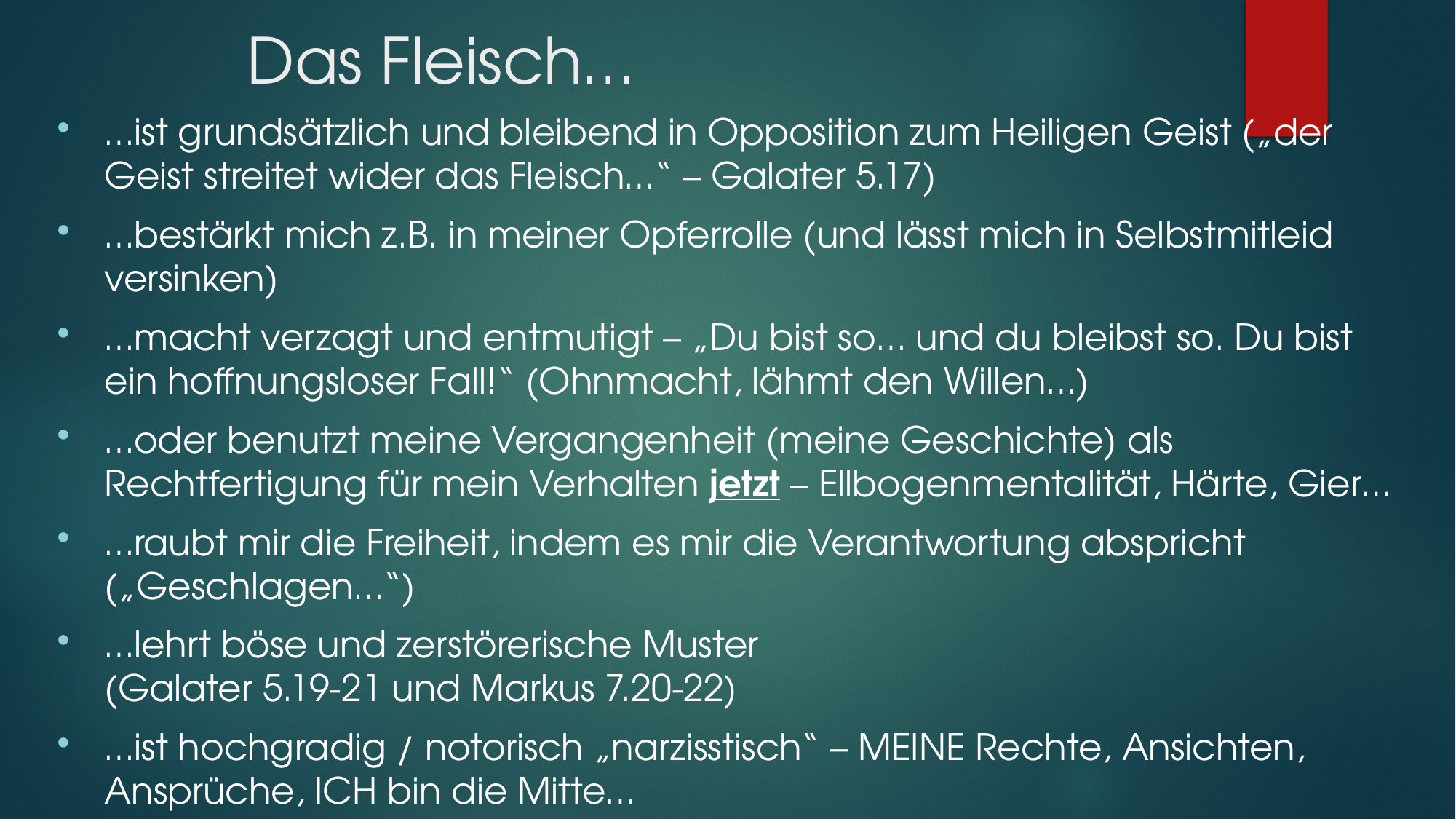

# Das Fleisch…
…ist grundsätzlich und bleibend in Opposition zum Heiligen Geist („der Geist streitet wider das Fleisch…“ – Galater 5.17)
…bestärkt mich z.B. in meiner Opferrolle (und lässt mich in Selbstmitleid versinken)
…macht verzagt und entmutigt – „Du bist so… und du bleibst so. Du bist ein hoffnungsloser Fall!“ (Ohnmacht, lähmt den Willen…)
…oder benutzt meine Vergangenheit (meine Geschichte) als Rechtfertigung für mein Verhalten jetzt – Ellbogenmentalität, Härte, Gier…
…raubt mir die Freiheit, indem es mir die Verantwortung abspricht („Geschlagen…“)
…lehrt böse und zerstörerische Muster
(Galater 5.19-21 und Markus 7.20-22)
…ist hochgradig / notorisch „narzisstisch“ – MEINE Rechte, Ansichten, Ansprüche, ICH bin die Mitte…